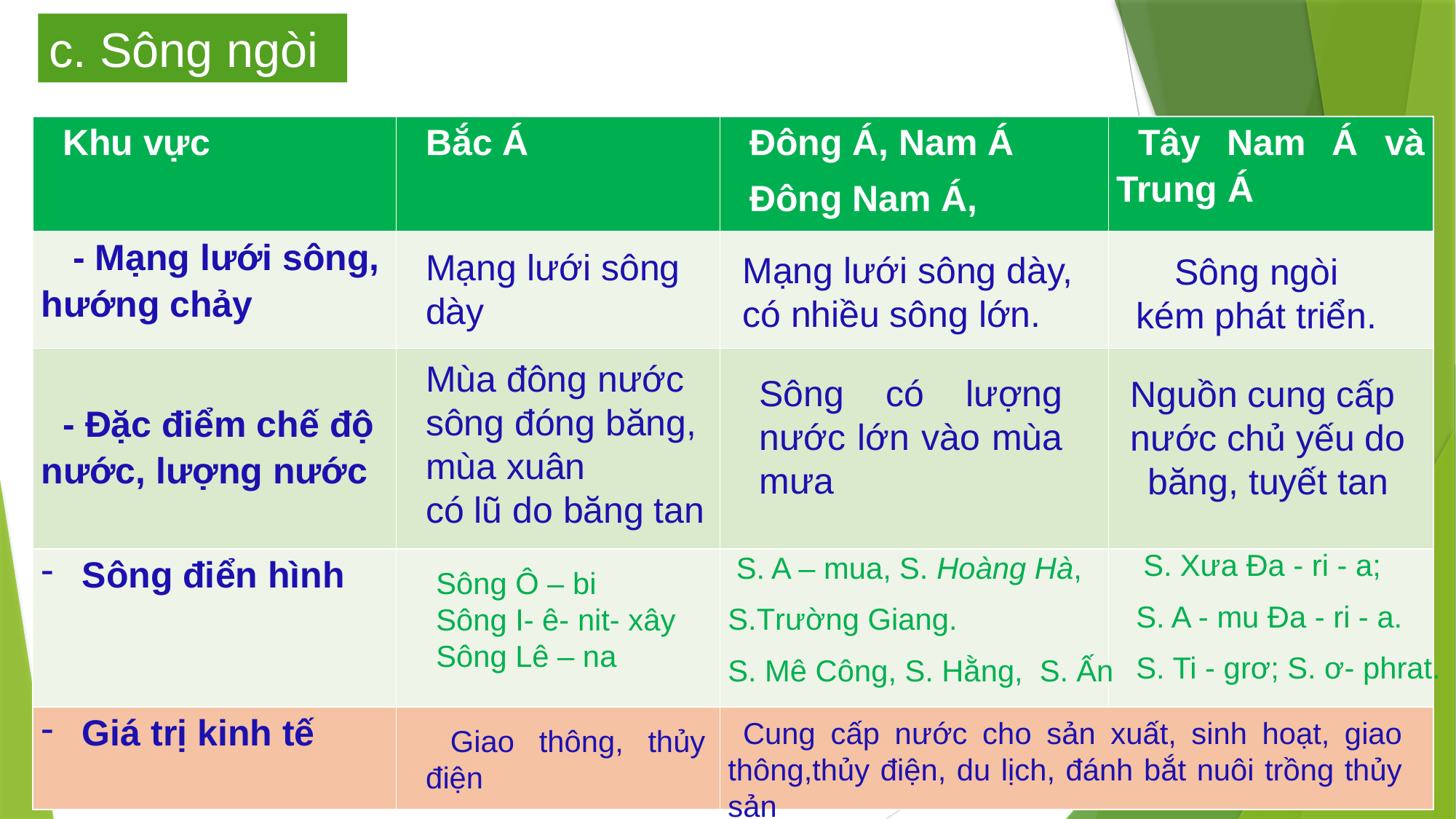

c. Sông ngòi
| Khu vực | Bắc Á | Đông Á, Nam Á Đông Nam Á, | Tây Nam Á và Trung Á |
| --- | --- | --- | --- |
| - Mạng lưới sông, hướng chảy |  |  |  |
| - Đặc điểm chế độ nước, lượng nước |  |  |  |
| Sông điển hình |  |  |  |
| Giá trị kinh tế |  |  |  |
Mạng lưới sông dày
Mạng lưới sông dày,
có nhiều sông lớn.
Sông ngòi
kém phát triển.

Mùa đông nước sông đóng băng, mùa xuân
có lũ do băng tan
Sông có lượng nước lớn vào mùa mưa
Nguồn cung cấp
nước chủ yếu do băng, tuyết tan
 S. Xưa Đa - ri - a;
S. A - mu Đa - ri - a.
S. Ti - grơ; S. ơ- phrat.
 S. A – mua, S. Hoàng Hà,
S.Trường Giang.
S. Mê Công, S. Hằng,  S. Ấn
 Sông Ô – bi
 Sông I- ê- nit- xây
 Sông Lê – na
 Cung cấp nước cho sản xuất, sinh hoạt, giao thông,thủy điện, du lịch, đánh bắt nuôi trồng thủy sản
 Giao thông, thủy điện